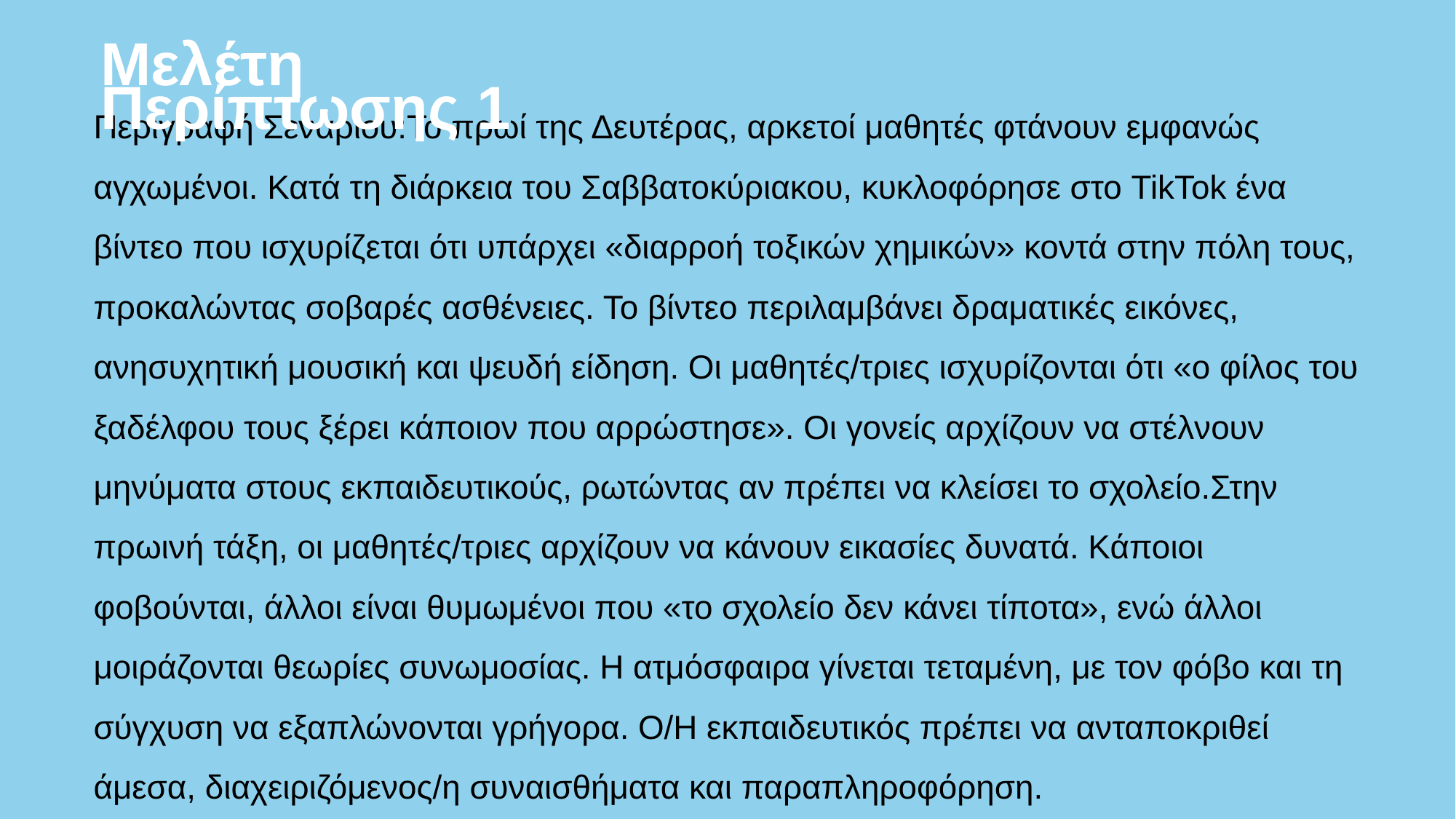

Μελέτη Περίπτωσης 1
Περιγραφή Σενάριου:Το πρωί της Δευτέρας, αρκετοί μαθητές φτάνουν εμφανώς αγχωμένοι. Κατά τη διάρκεια του Σαββατοκύριακου, κυκλοφόρησε στο TikTok ένα βίντεο που ισχυρίζεται ότι υπάρχει «διαρροή τοξικών χημικών» κοντά στην πόλη τους, προκαλώντας σοβαρές ασθένειες. Το βίντεο περιλαμβάνει δραματικές εικόνες, ανησυχητική μουσική και ψευδή είδηση. Οι μαθητές/τριες ισχυρίζονται ότι «ο φίλος του ξαδέλφου τους ξέρει κάποιον που αρρώστησε». Οι γονείς αρχίζουν να στέλνουν μηνύματα στους εκπαιδευτικούς, ρωτώντας αν πρέπει να κλείσει το σχολείο.Στην πρωινή τάξη, οι μαθητές/τριες αρχίζουν να κάνουν εικασίες δυνατά. Κάποιοι φοβούνται, άλλοι είναι θυμωμένοι που «το σχολείο δεν κάνει τίποτα», ενώ άλλοι μοιράζονται θεωρίες συνωμοσίας. Η ατμόσφαιρα γίνεται τεταμένη, με τον φόβο και τη σύγχυση να εξαπλώνονται γρήγορα. Ο/Η εκπαιδευτικός πρέπει να ανταποκριθεί άμεσα, διαχειριζόμενος/η συναισθήματα και παραπληροφόρηση.